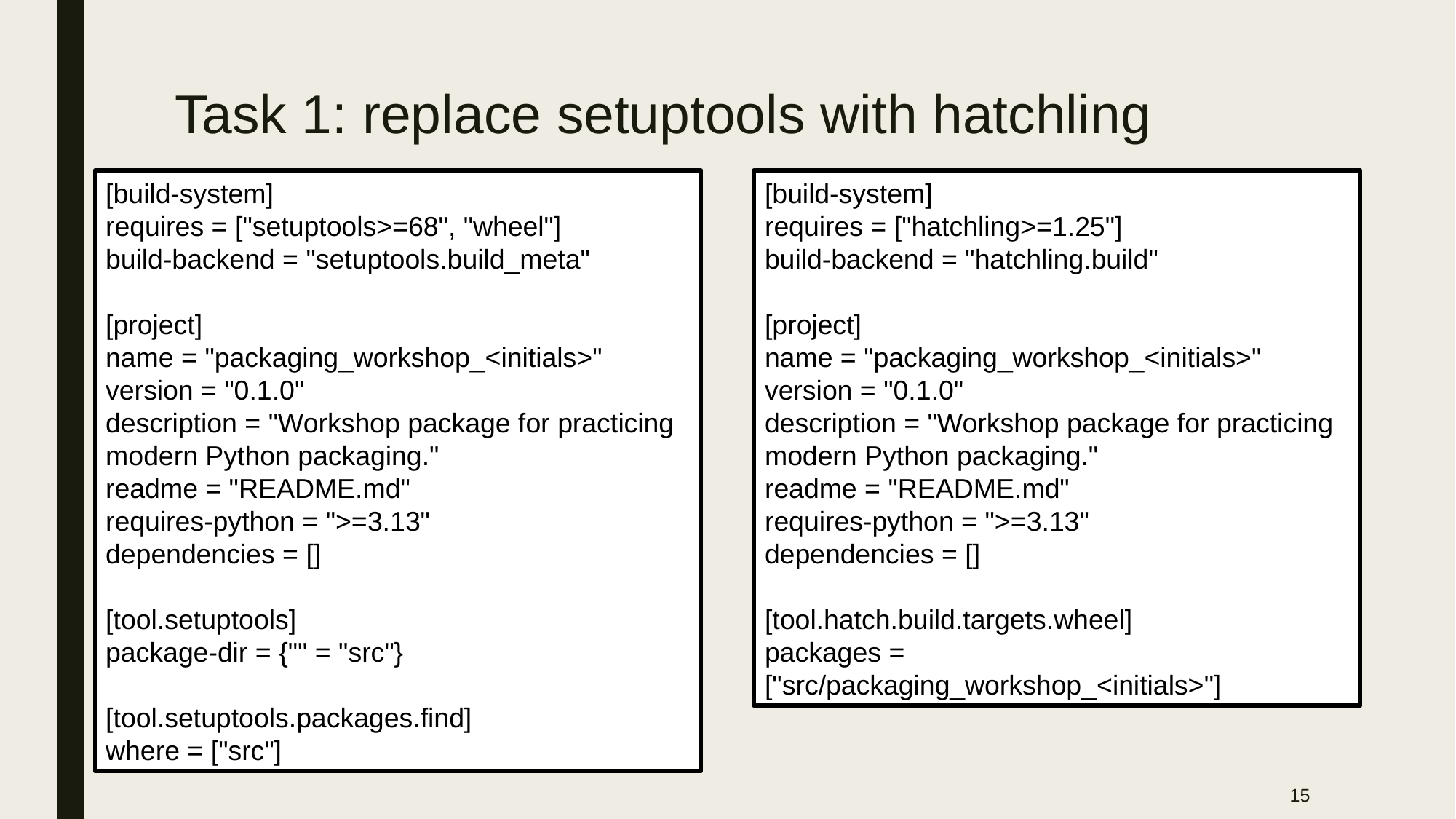

# Task 1: replace setuptools with hatchling
[build-system]
requires = ["setuptools>=68", "wheel"]
build-backend = "setuptools.build_meta"

[project]
name = "packaging_workshop_<initials>"
version = "0.1.0"
description = "Workshop package for practicing modern Python packaging."
readme = "README.md"
requires-python = ">=3.13"
dependencies = []

[tool.setuptools]
package-dir = {"" = "src"}

[tool.setuptools.packages.find]
where = ["src"]
[build-system]
requires = ["hatchling>=1.25"]
build-backend = "hatchling.build"

[project]
name = "packaging_workshop_<initials>"
version = "0.1.0"
description = "Workshop package for practicing modern Python packaging."
readme = "README.md"
requires-python = ">=3.13"
dependencies = []

[tool.hatch.build.targets.wheel]
packages = ["src/packaging_workshop_<initials>"]

15